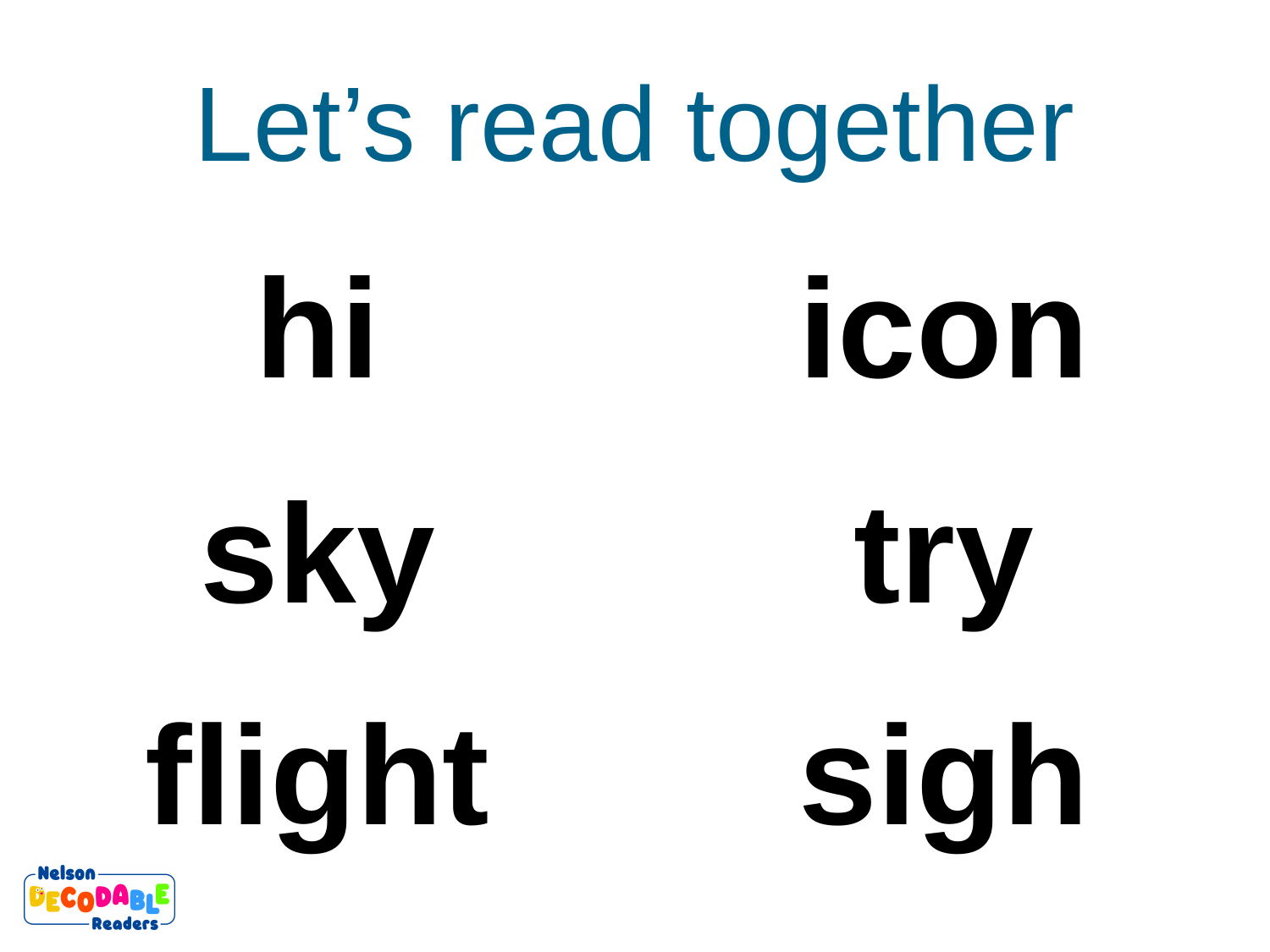

Let’s read together
hi
icon
sky
try
sigh
flight